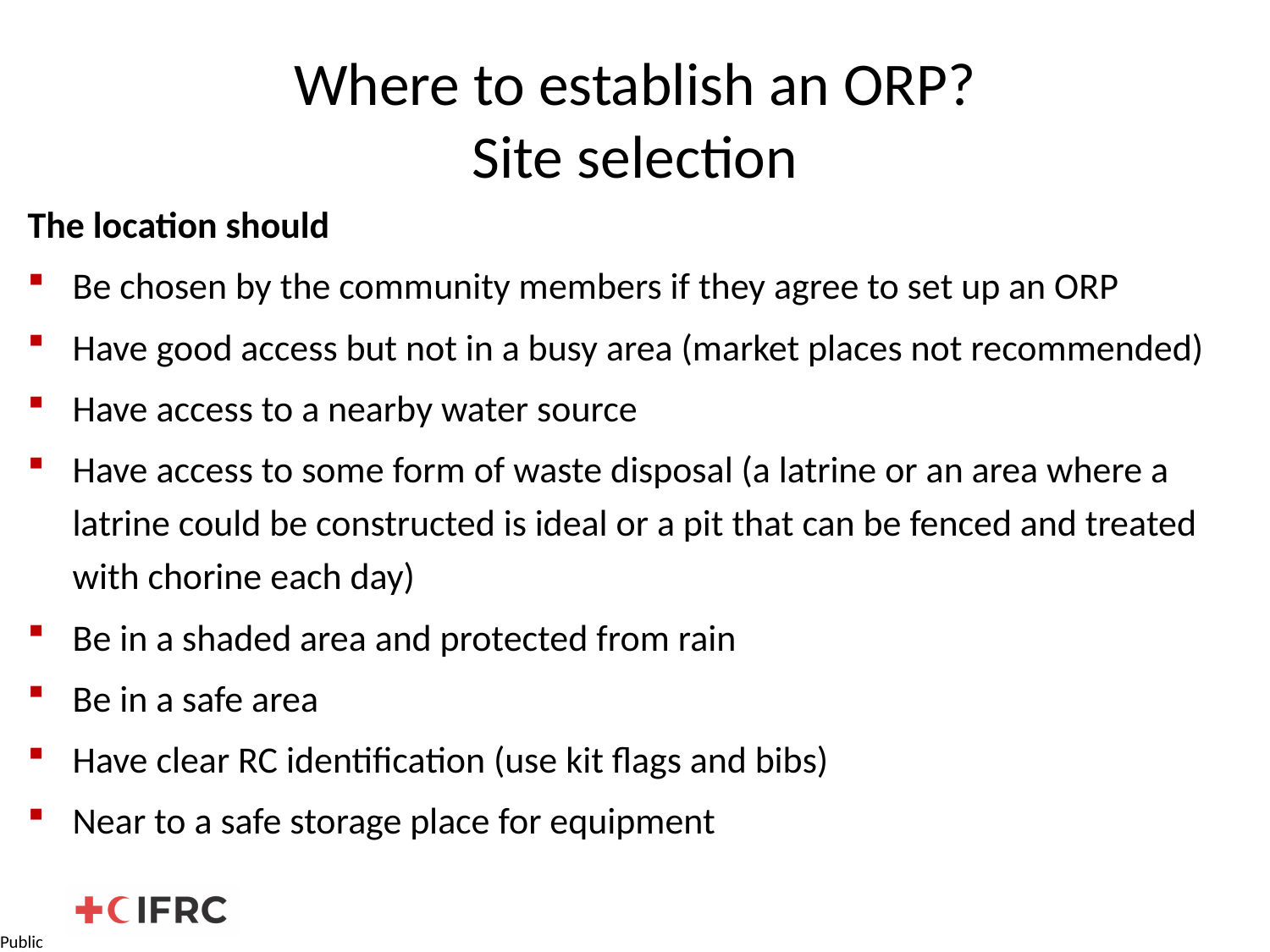

# Where to establish an ORP? Site selection
The location should
Be chosen by the community members if they agree to set up an ORP
Have good access but not in a busy area (market places not recommended)
Have access to a nearby water source
Have access to some form of waste disposal (a latrine or an area where a latrine could be constructed is ideal or a pit that can be fenced and treated with chorine each day)
Be in a shaded area and protected from rain
Be in a safe area
Have clear RC identification (use kit flags and bibs)
Near to a safe storage place for equipment